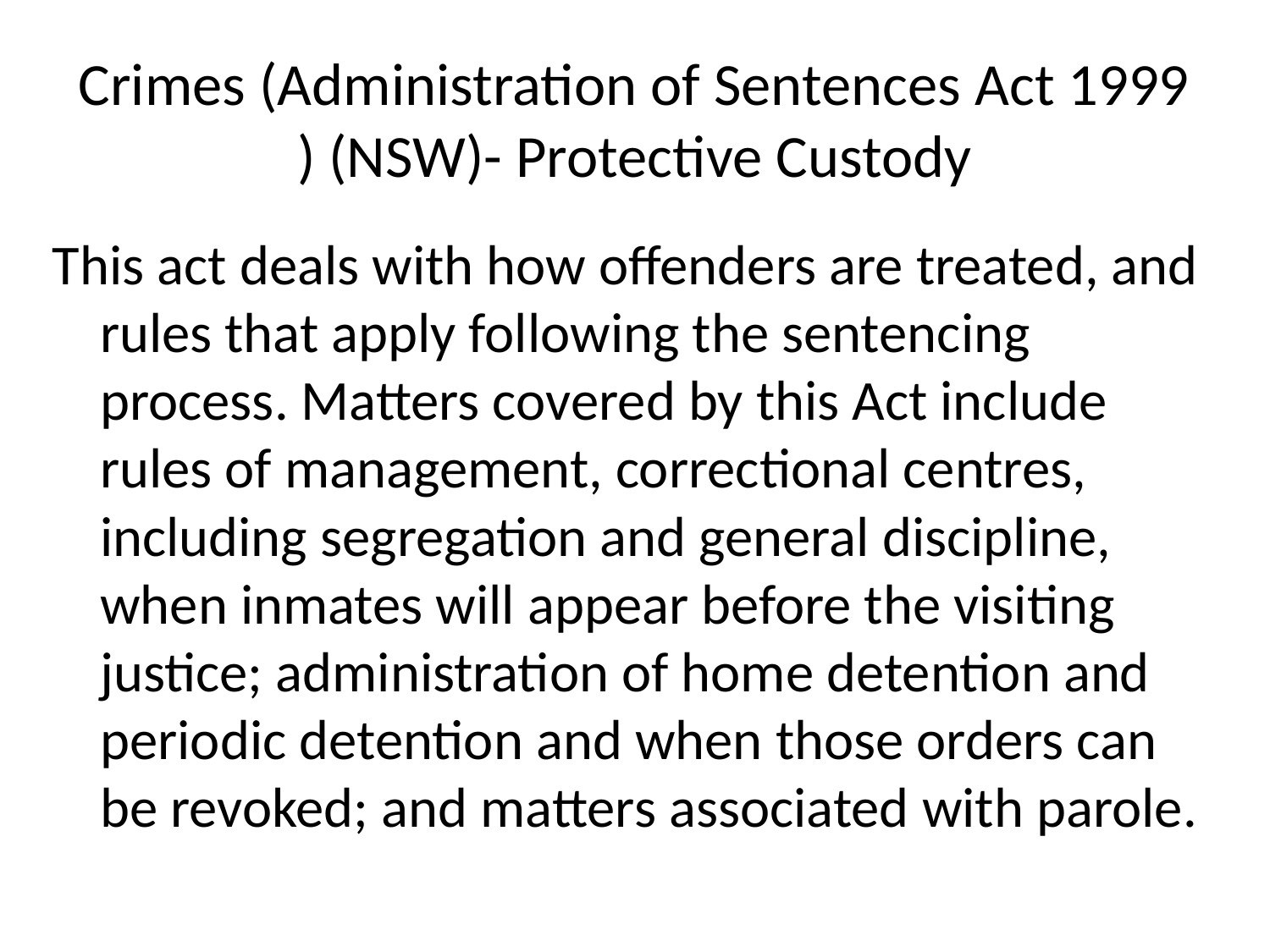

# Crimes (Administration of Sentences Act 1999 ) (NSW)- Protective Custody
This act deals with how offenders are treated, and rules that apply following the sentencing process. Matters covered by this Act include rules of management, correctional centres, including segregation and general discipline, when inmates will appear before the visiting justice; administration of home detention and periodic detention and when those orders can be revoked; and matters associated with parole.